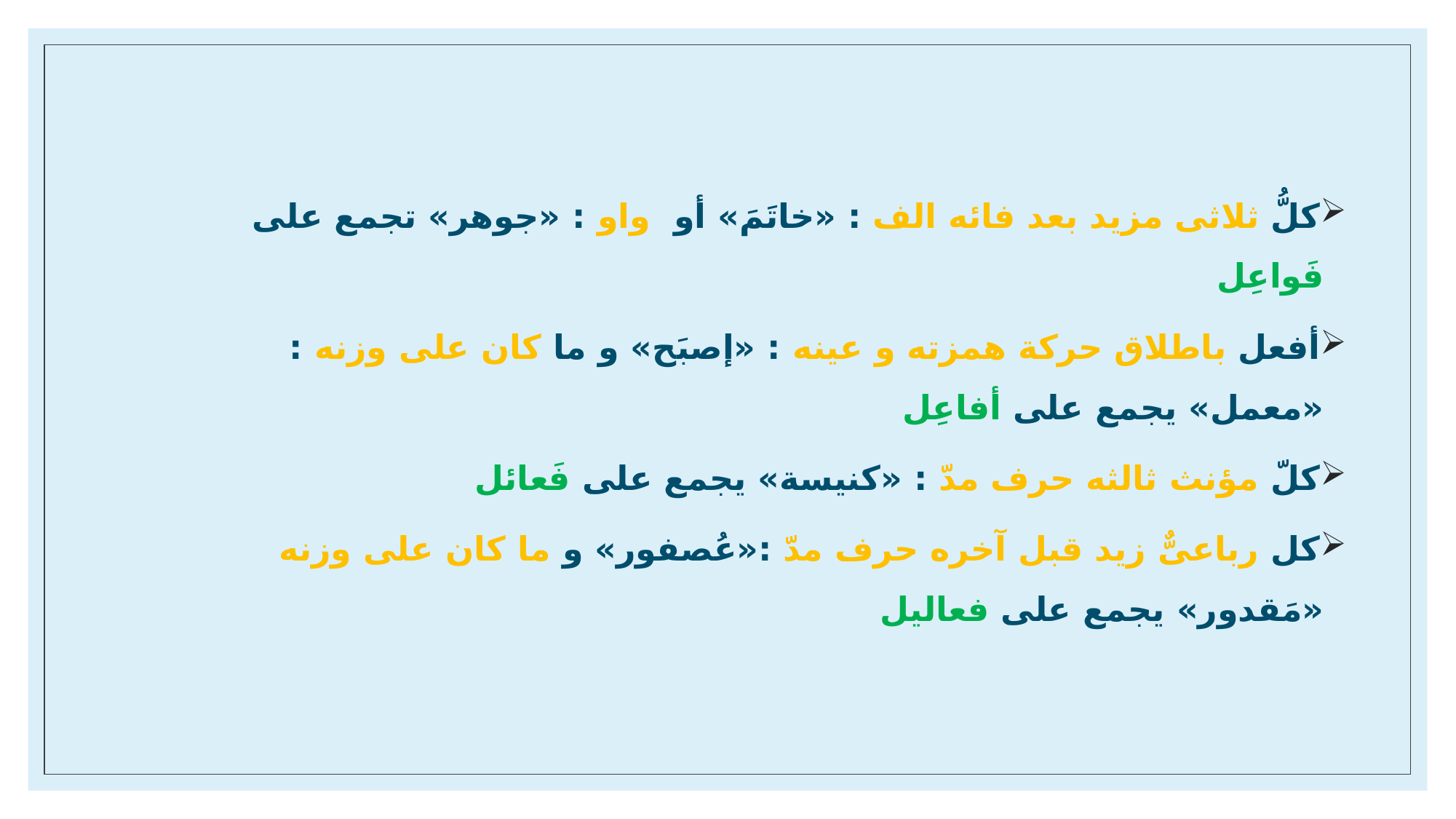

کلُّ ثلاثی مزید بعد فائه الف : «خاتَمَ» أو  واو : «جوهر» تجمع علی فَواعِل
أفعل باطلاق حرکة همزته و عینه : «إصبَح» و ما کان علی وزنه : «معمل» یجمع علی أفاعِل
کلّ مؤنث ثالثه حرف مدّ : «کنیسة» یجمع علی فَعائل
کل رباعیٌّ زید قبل آخره حرف مدّ :«عُصفور» و ما کان علی وزنه «مَقدور» یجمع علی فعالیل